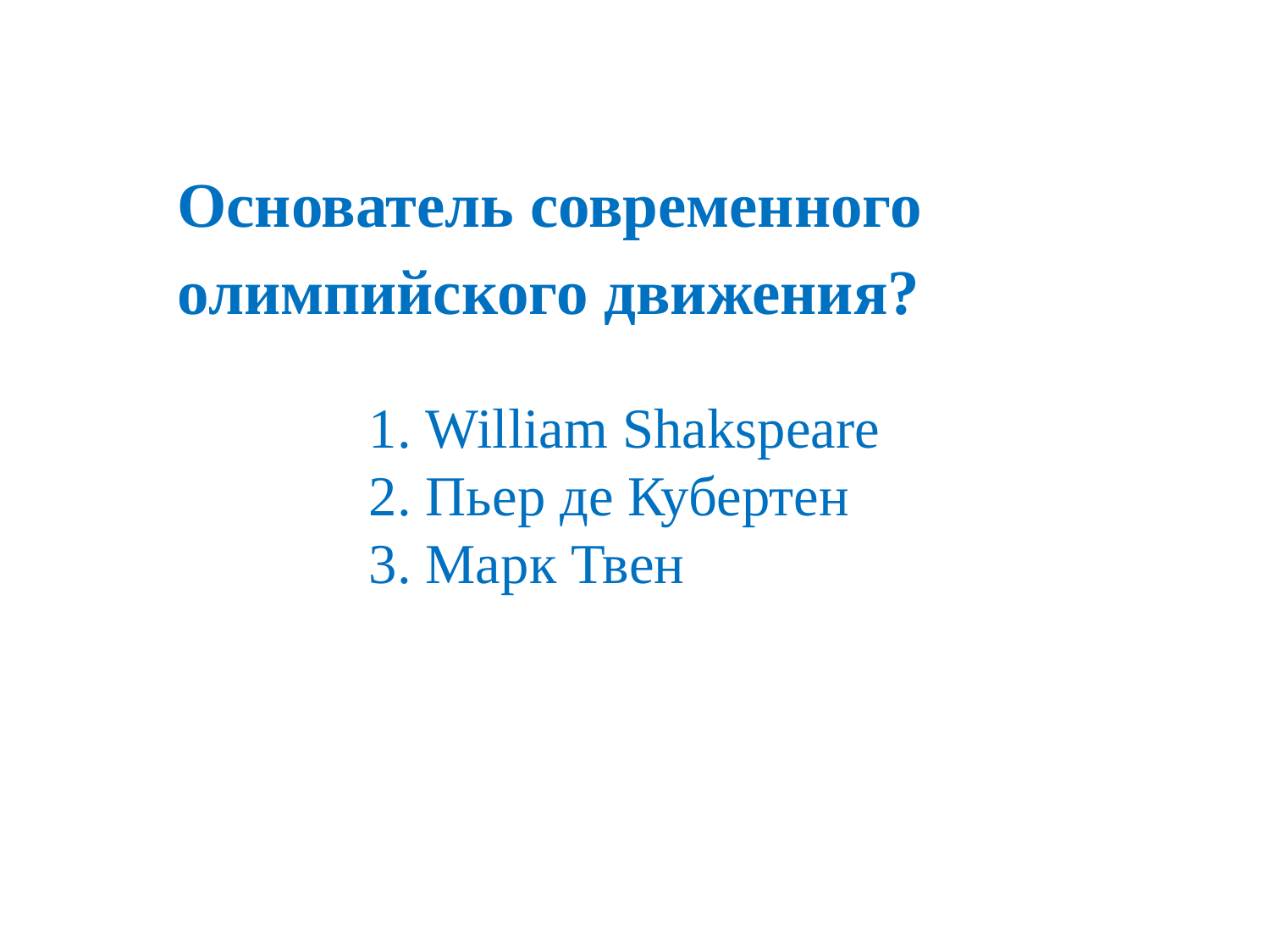

Основатель современного олимпийского движения?
1. William Shakspeare
2. Пьер де Кубертен
3. Марк Твен